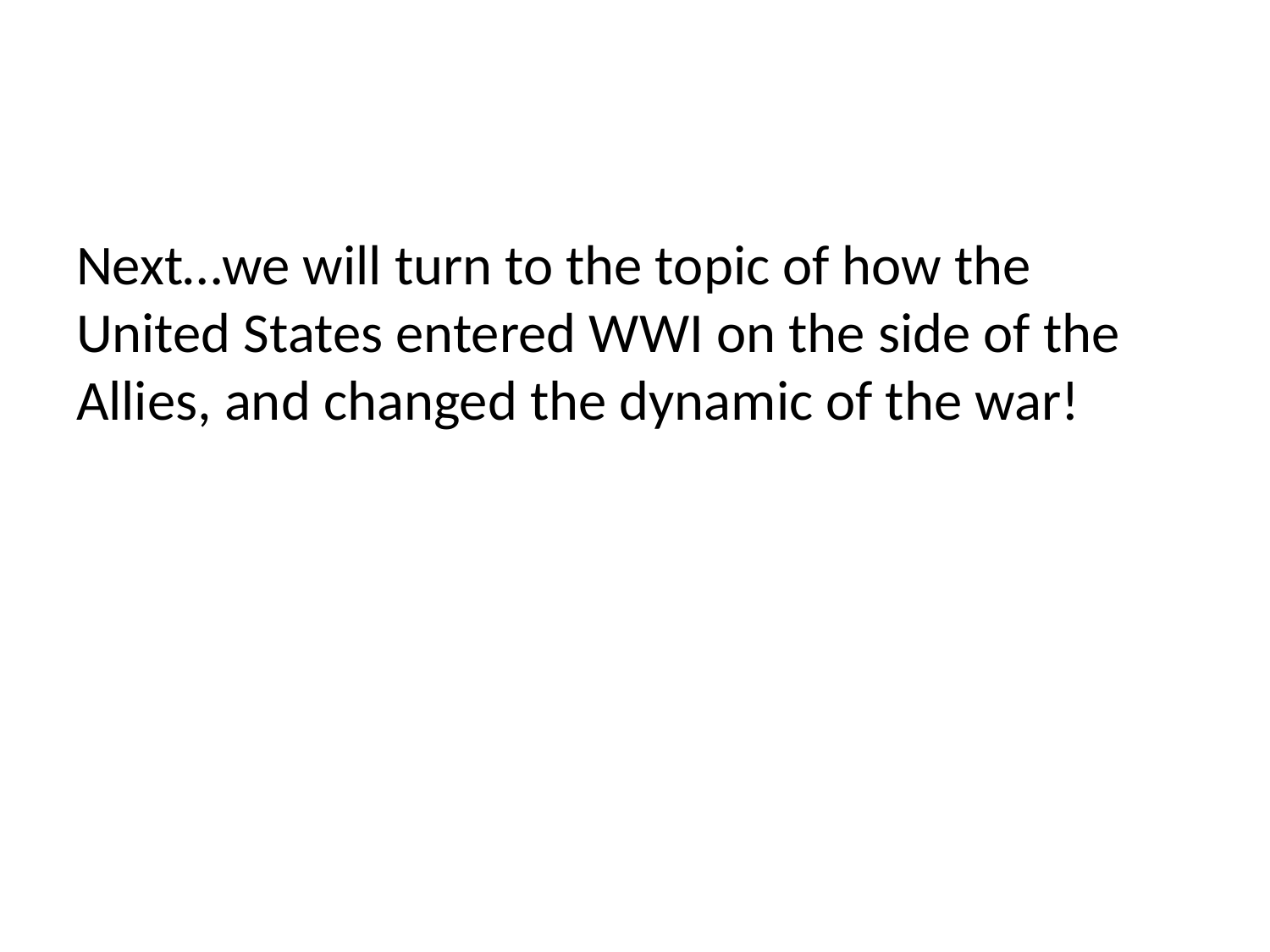

#
Next…we will turn to the topic of how the United States entered WWI on the side of the Allies, and changed the dynamic of the war!